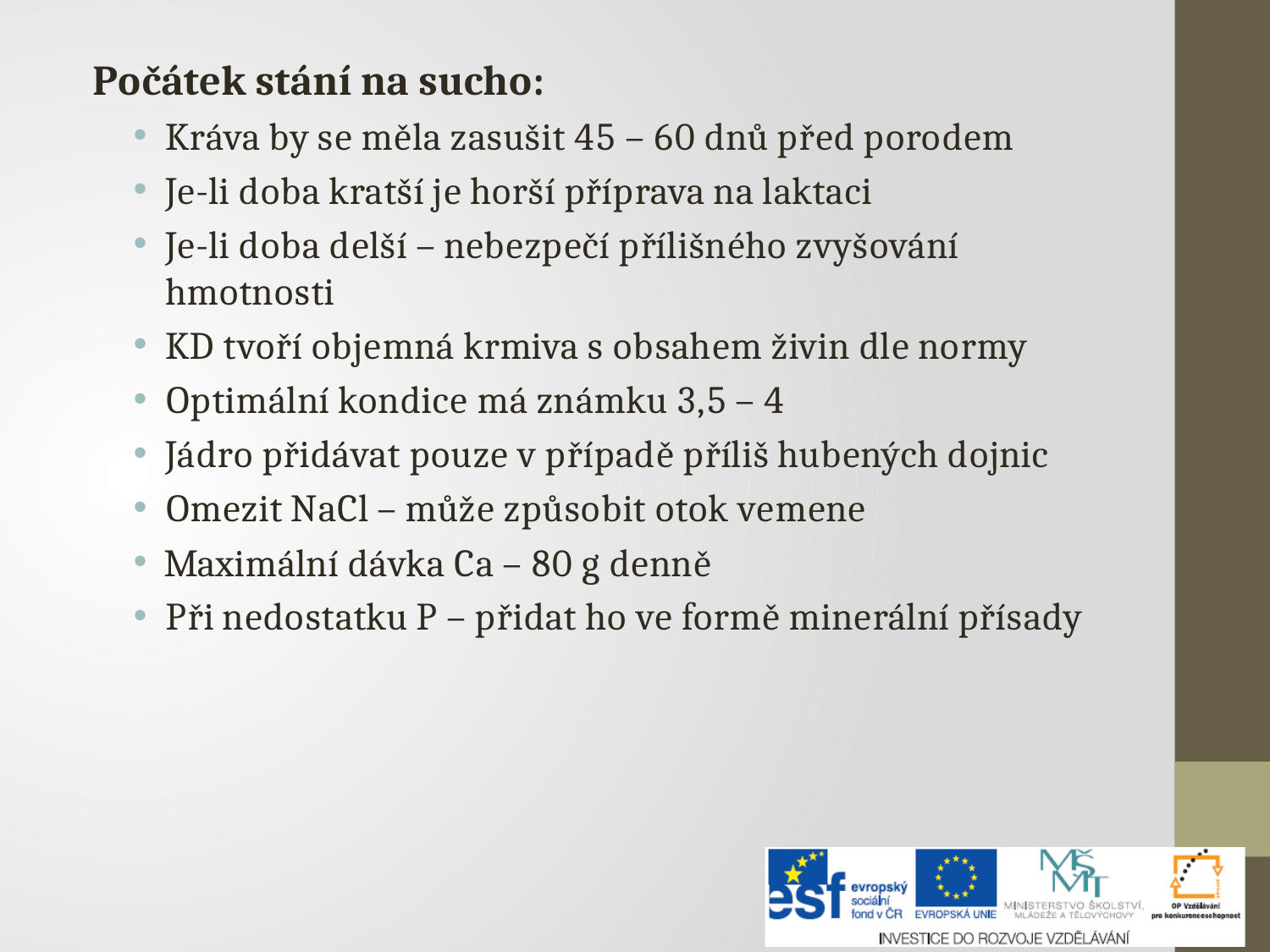

Počátek stání na sucho:
Kráva by se měla zasušit 45 – 60 dnů před porodem
Je-li doba kratší je horší příprava na laktaci
Je-li doba delší – nebezpečí přílišného zvyšování hmotnosti
KD tvoří objemná krmiva s obsahem živin dle normy
Optimální kondice má známku 3,5 – 4
Jádro přidávat pouze v případě příliš hubených dojnic
Omezit NaCl – může způsobit otok vemene
Maximální dávka Ca – 80 g denně
Při nedostatku P – přidat ho ve formě minerální přísady